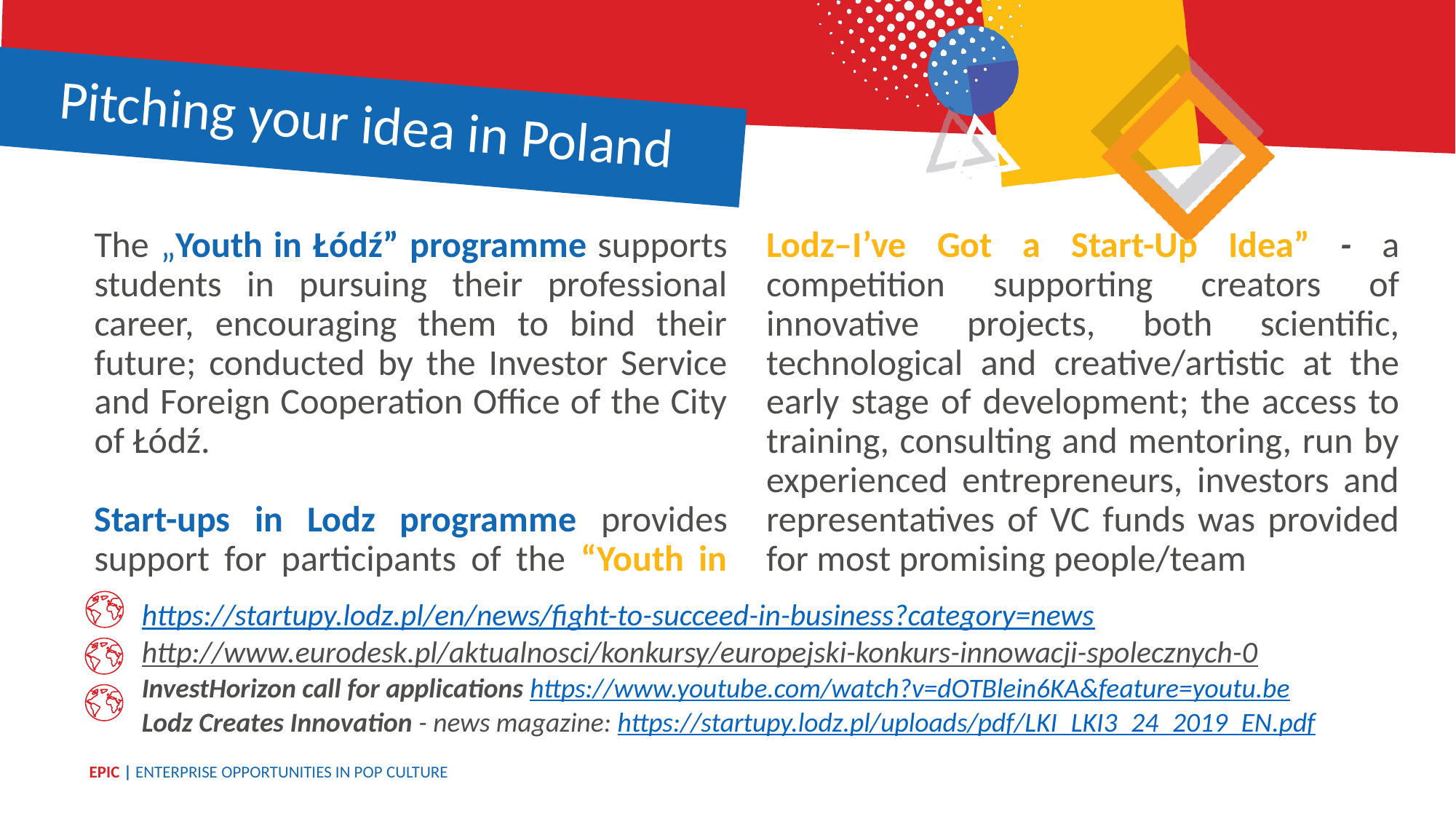

Pitching your idea in Poland
The „Youth in Łódź” programme supports students in pursuing their professional career, encouraging them to bind their future; conducted by the Investor Service and Foreign Cooperation Office of the City of Łódź.

Start-ups in Lodz programme provides support for participants of the “Youth in Lodz–I’ve Got a Start-Up Idea” - a competition supporting creators of innovative projects, both scientific, technological and creative/artistic at the early stage of development; the access to training, consulting and mentoring, run by experienced entrepreneurs, investors and representatives of VC funds was provided for most promising people/team

https://startupy.lodz.pl/en/news/fight-to-succeed-in-business?category=news
http://www.eurodesk.pl/aktualnosci/konkursy/europejski-konkurs-innowacji-spolecznych-0
InvestHorizon call for applications https://www.youtube.com/watch?v=dOTBlein6KA&feature=youtu.be
Lodz Creates Innovation - news magazine: https://startupy.lodz.pl/uploads/pdf/LKI_LKI3_24_2019_EN.pdf